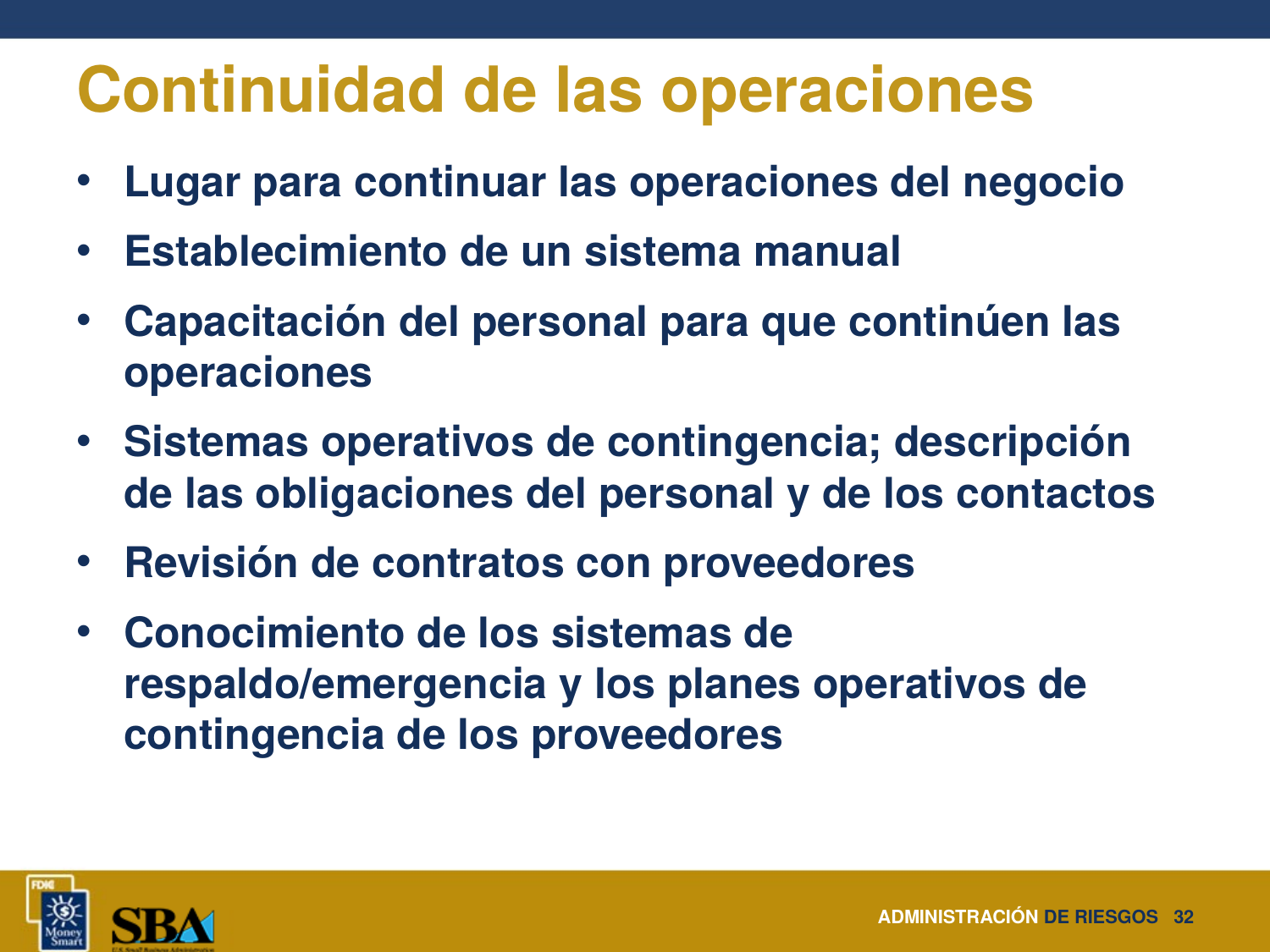

# Continuidad de las operaciones
Lugar para continuar las operaciones del negocio
Establecimiento de un sistema manual
Capacitación del personal para que continúen las operaciones
Sistemas operativos de contingencia; descripción de las obligaciones del personal y de los contactos
Revisión de contratos con proveedores
Conocimiento de los sistemas de respaldo/emergencia y los planes operativos de contingencia de los proveedores